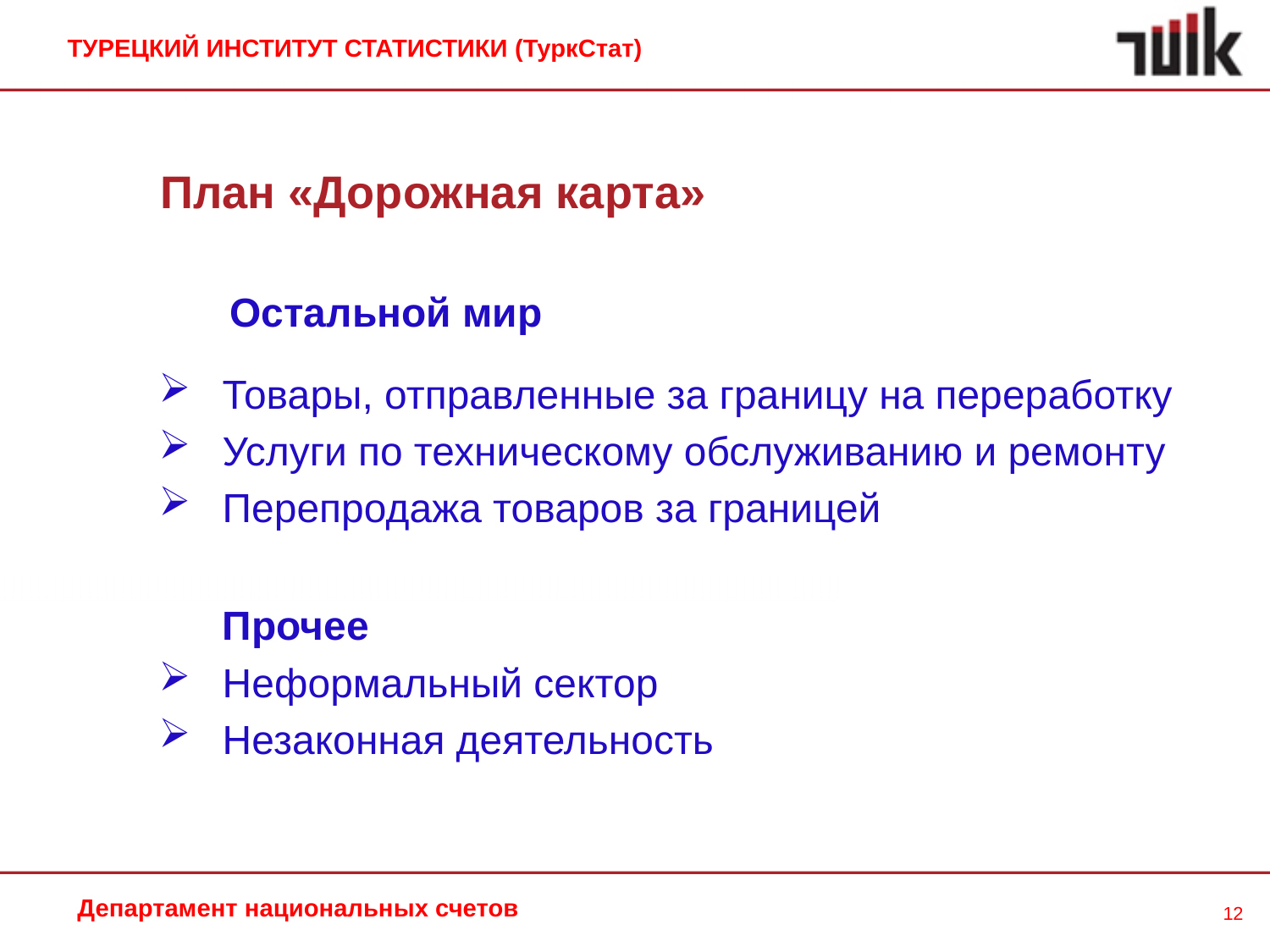

ТУРЕЦКИЙ ИНСТИТУТ СТАТИСТИКИ (ТуркСтат)
 План «Дорожная карта»

      Остальной мир

Товары, отправленные за границу на переработку
Услуги по техническому обслуживанию и ремонту
Перепродажа товаров за границей

	Прочее
Неформальный сектор
Незаконная деятельность
Департамент национальных счетов
12